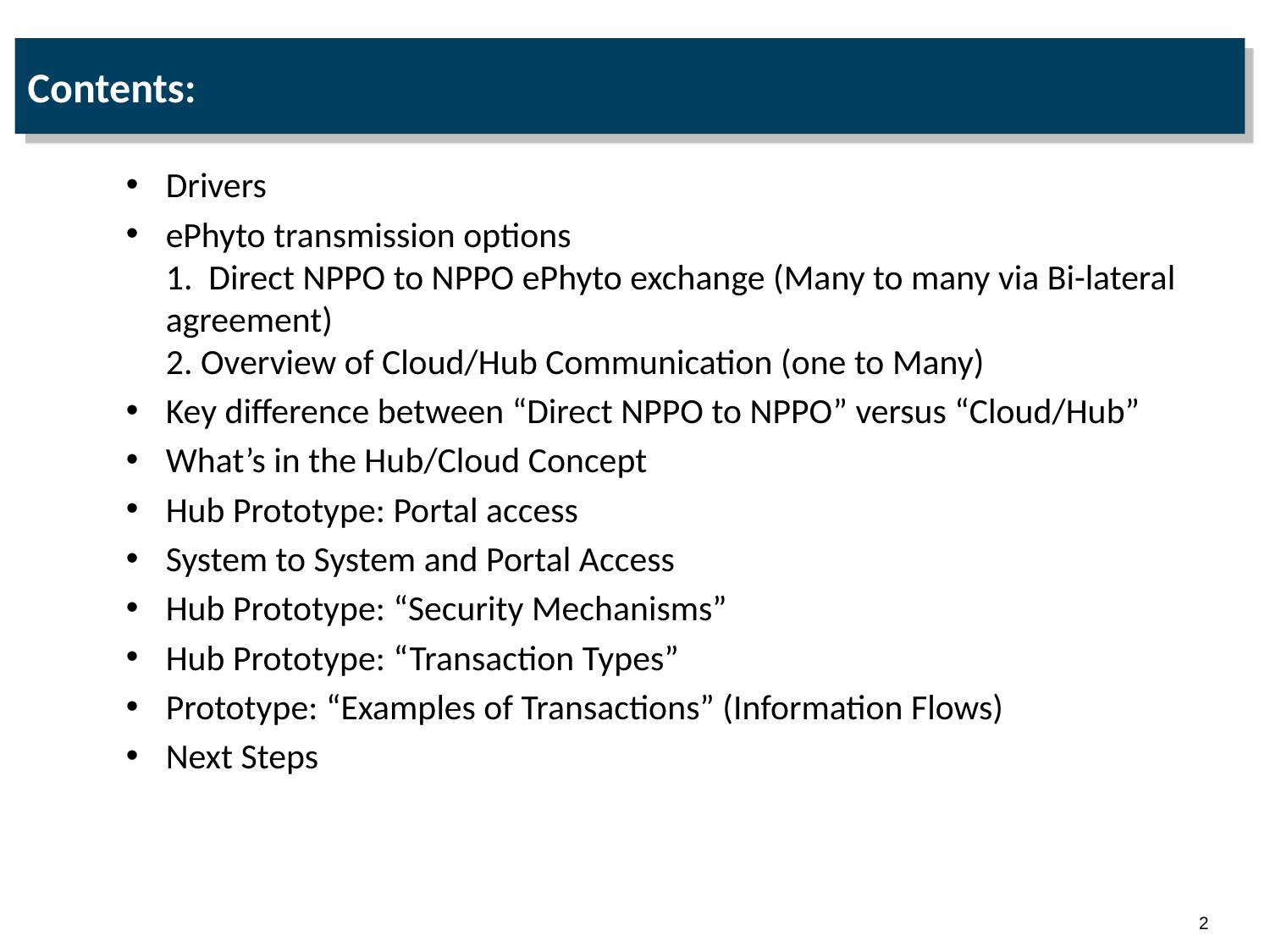

# Contents:
Drivers
ePhyto transmission options
1.  Direct NPPO to NPPO ePhyto exchange (Many to many via Bi-lateral agreement)
2. Overview of Cloud/Hub Communication (one to Many)
Key difference between “Direct NPPO to NPPO” versus “Cloud/Hub”
What’s in the Hub/Cloud Concept
Hub Prototype: Portal access
System to System and Portal Access
Hub Prototype: “Security Mechanisms”
Hub Prototype: “Transaction Types”
Prototype: “Examples of Transactions” (Information Flows)
Next Steps